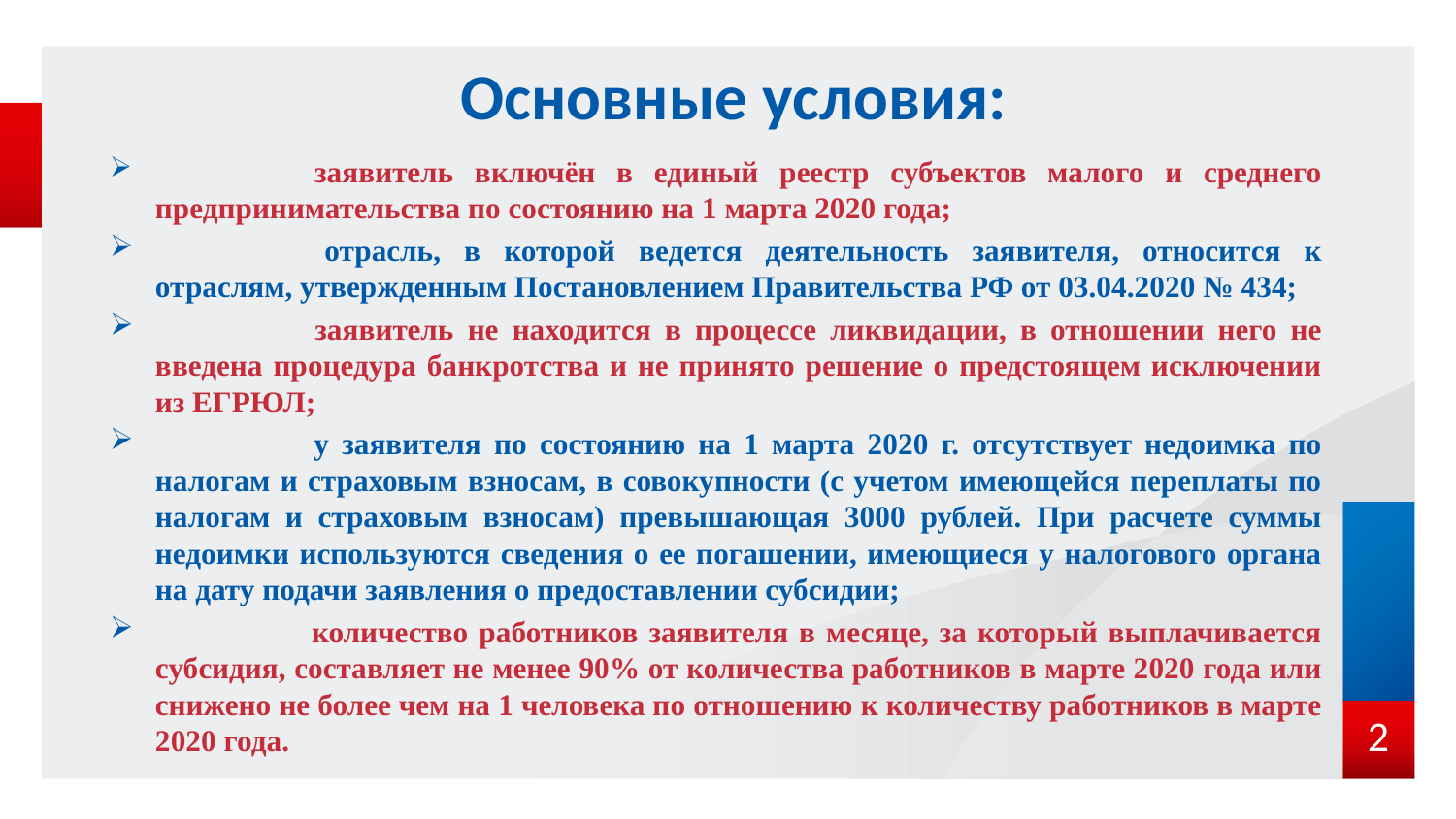

# Основные условия:
 	заявитель включён в единый реестр субъектов малого и среднего предпринимательства по состоянию на 1 марта 2020 года;
	 отрасль, в которой ведется деятельность заявителя, относится к отраслям, утвержденным Постановлением Правительства РФ от 03.04.2020 № 434;
	 заявитель не находится в процессе ликвидации, в отношении него не введена процедура банкротства и не принято решение о предстоящем исключении из ЕГРЮЛ;
	 у заявителя по состоянию на 1 марта 2020 г. отсутствует недоимка по налогам и страховым взносам, в совокупности (с учетом имеющейся переплаты по налогам и страховым взносам) превышающая 3000 рублей. При расчете суммы недоимки используются сведения о ее погашении, имеющиеся у налогового органа на дату подачи заявления о предоставлении субсидии;
	 количество работников заявителя в месяце, за который выплачивается субсидия, составляет не менее 90% от количества работников в марте 2020 года или снижено не более чем на 1 человека по отношению к количеству работников в марте 2020 года.

2